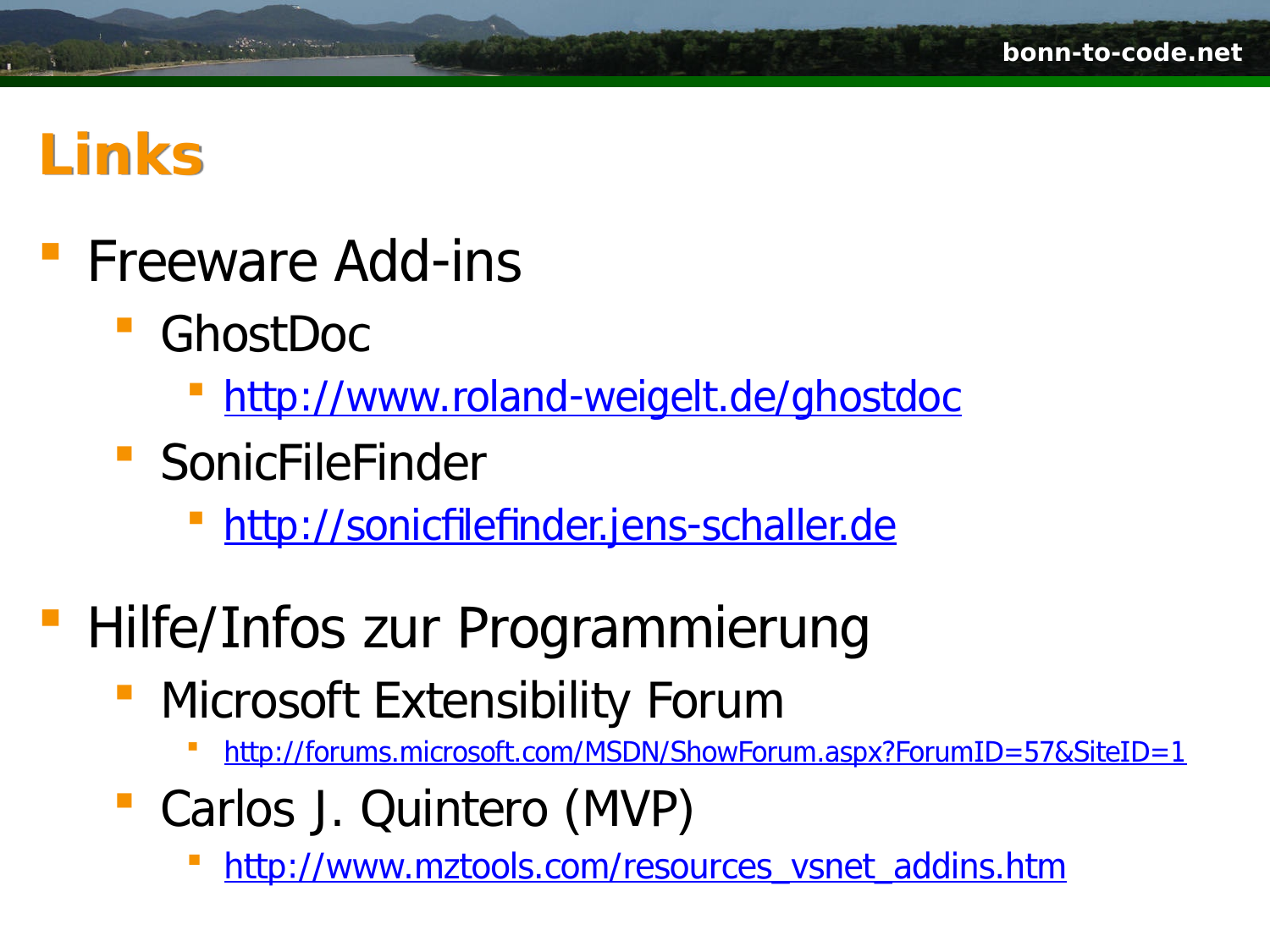

# Links
Freeware Add-ins
GhostDoc
http://www.roland-weigelt.de/ghostdoc
SonicFileFinder
http://sonicfilefinder.jens-schaller.de
Hilfe/Infos zur Programmierung
Microsoft Extensibility Forum
http://forums.microsoft.com/MSDN/ShowForum.aspx?ForumID=57&SiteID=1
Carlos J. Quintero (MVP)
http://www.mztools.com/resources_vsnet_addins.htm